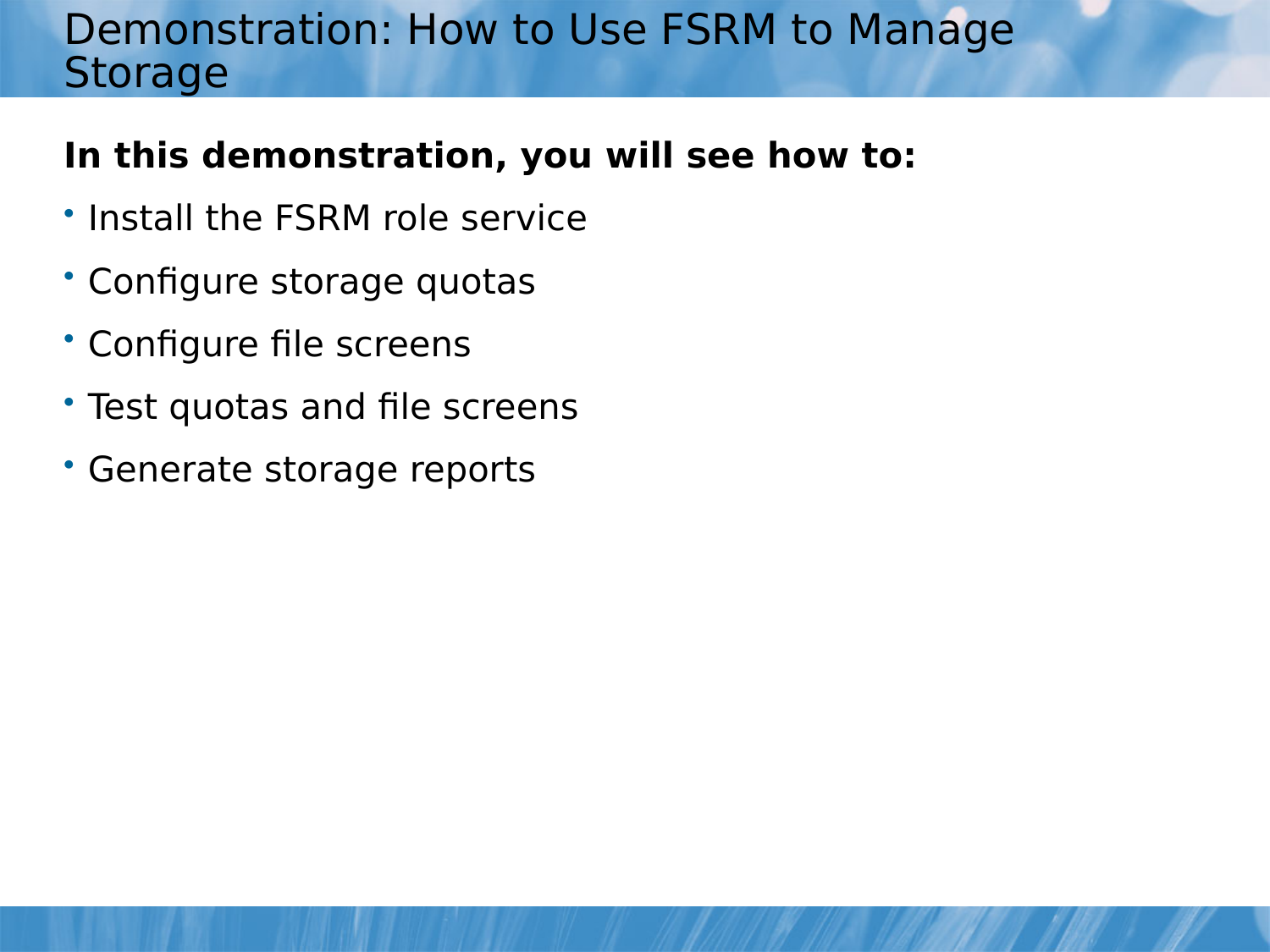

# Demonstration: How to Use FSRM to Manage Storage
In this demonstration, you will see how to:
Install the FSRM role service
Configure storage quotas
Configure file screens
Test quotas and file screens
Generate storage reports